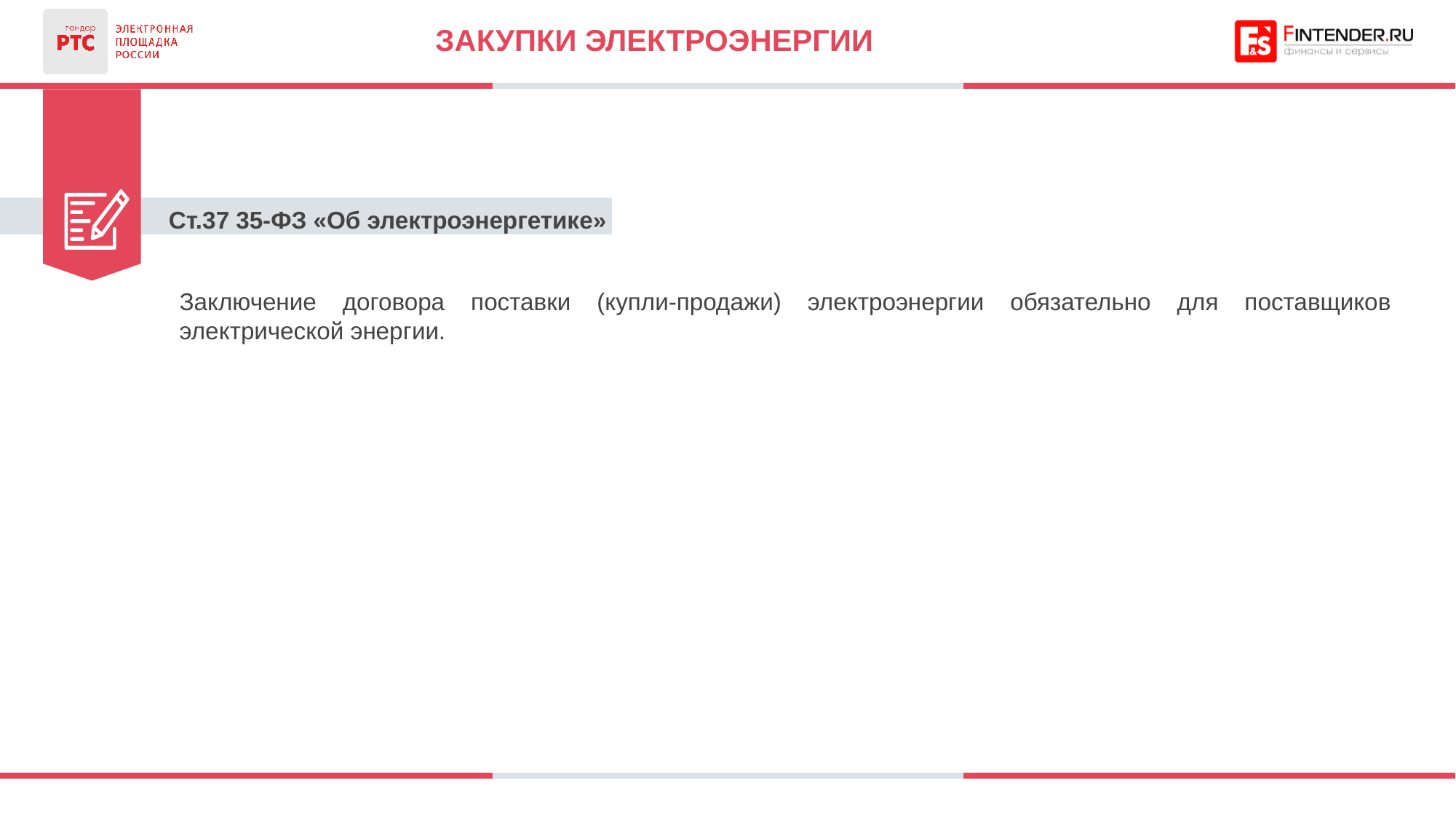

# Закупки электроэнергии

Ст.37 35-ФЗ «Об электроэнергетике»
Заключение договора поставки (купли-продажи) электроэнергии обязательно для поставщиков электрической энергии.